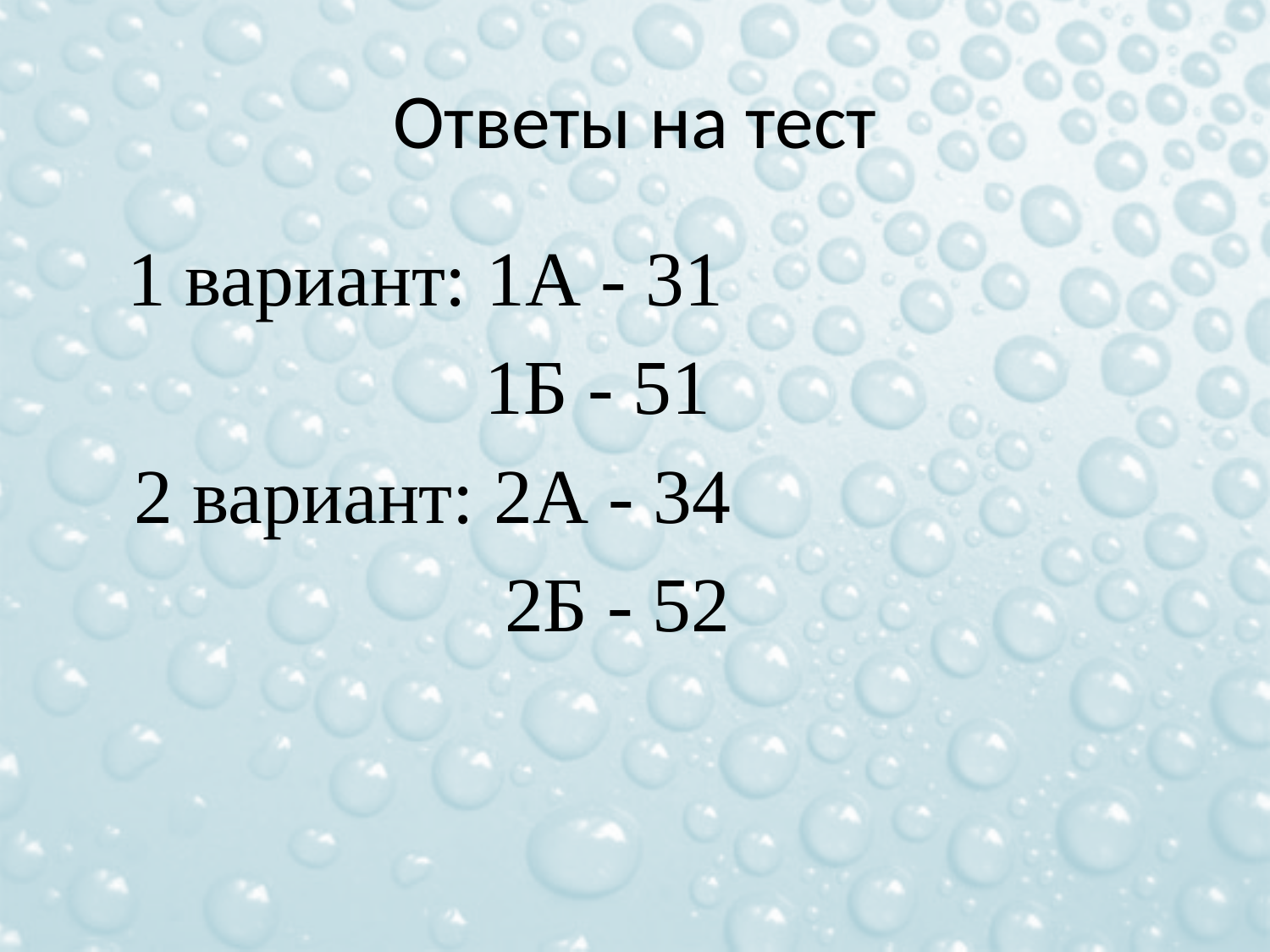

# Ответы на тест
    1 вариант: 1А - 31
                     1Б - 51
   2 вариант: 2А - 34
                      2Б - 52